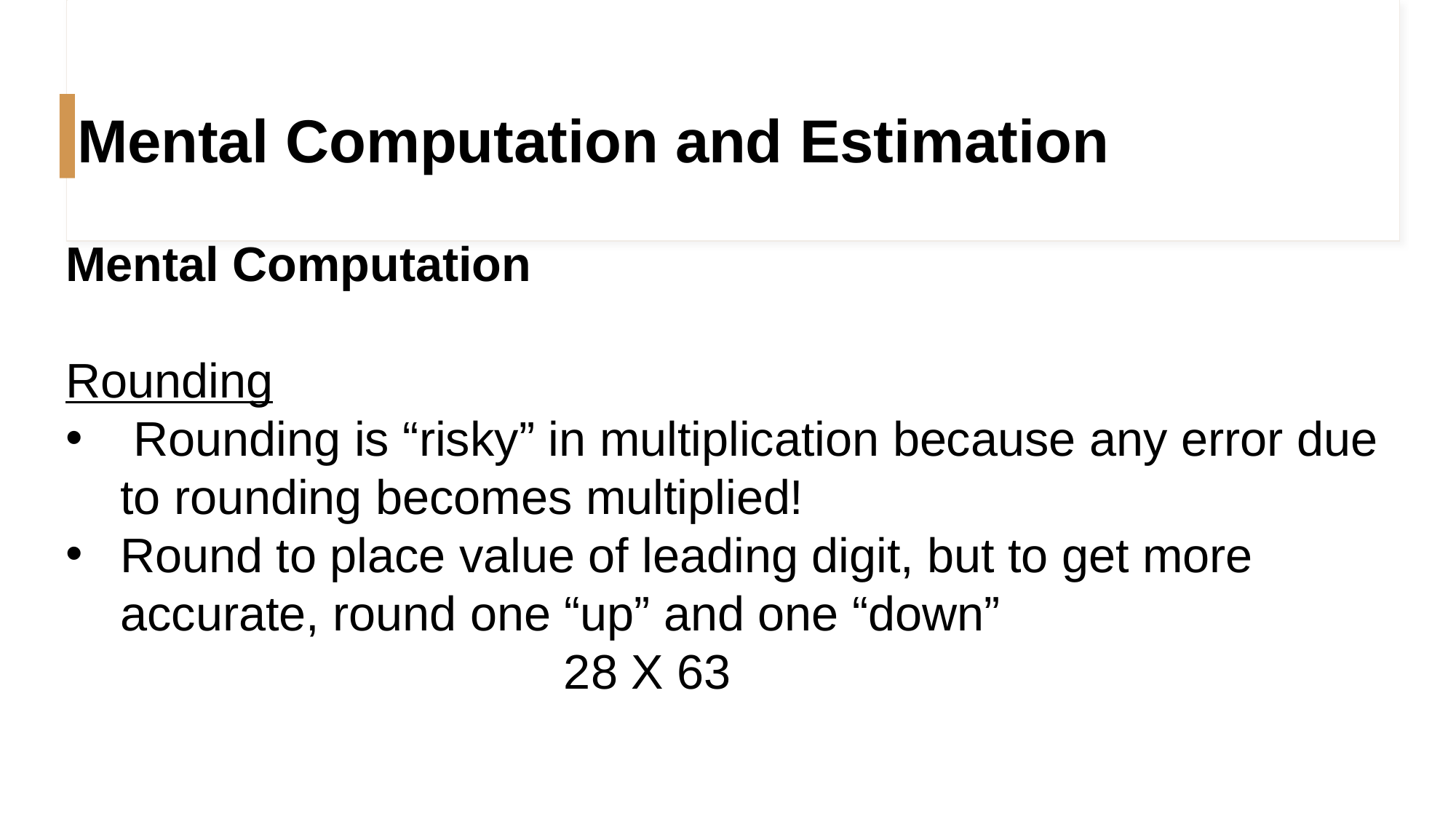

# Mental Computation and Estimation
Mental Computation

Rounding
 Rounding is “risky” in multiplication because any error due to rounding becomes multiplied!
Round to place value of leading digit, but to get more accurate, round one “up” and one “down”
28 X 63